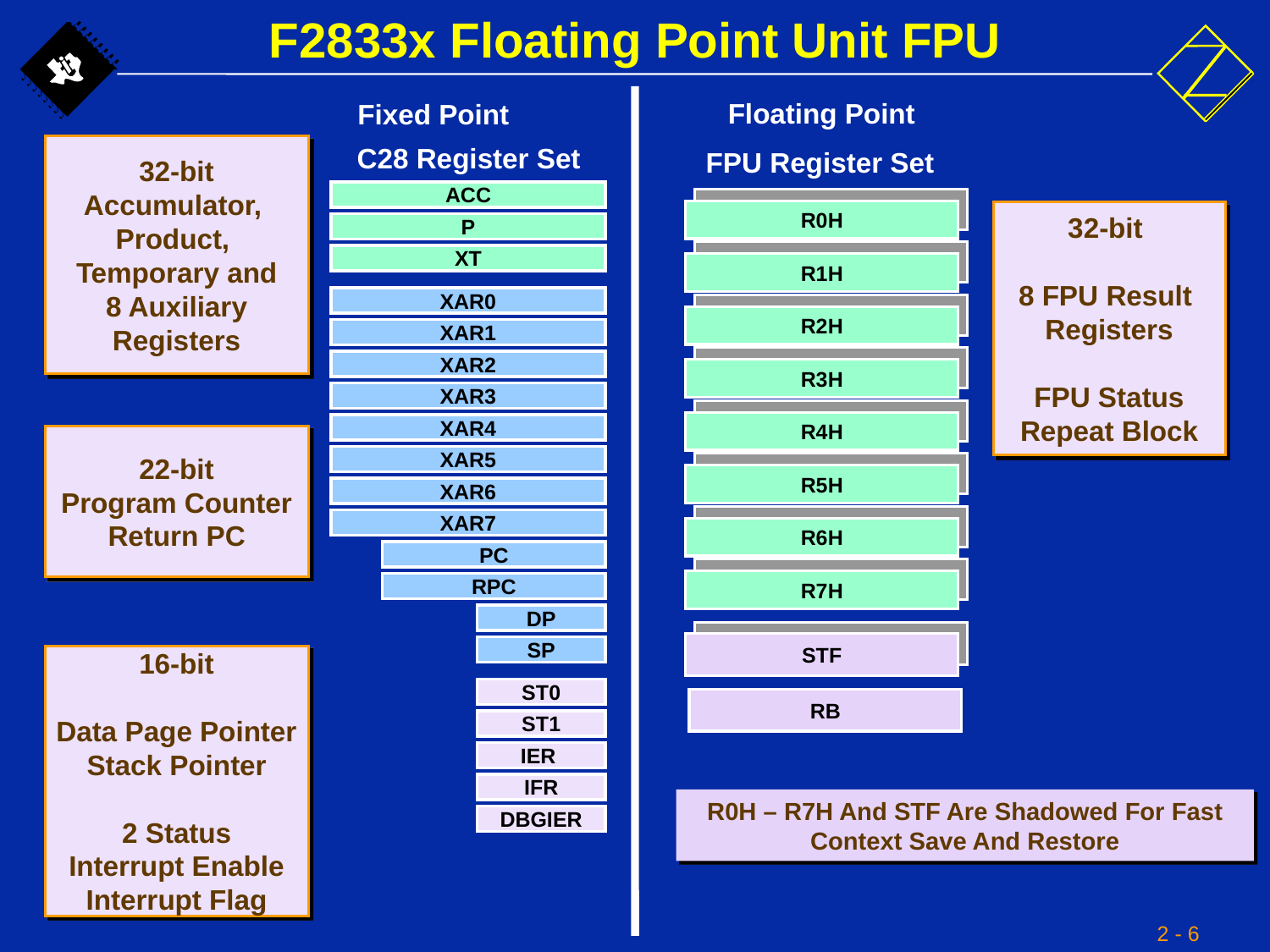

# F2833x Floating Point Unit FPU

Floating Point
Fixed Point
C28 Register Set
32-bit
Accumulator,
Product,
Temporary and
8 Auxiliary
Registers
FPU Register Set
ACC

R0H
32-bit

8 FPU Result
Registers

FPU Status
Repeat Block
P

XT

R1H
XAR0

R2H
XAR1

XAR2

R3H
XAR3

R4H
XAR4
22-bit
Program Counter
Return PC
XAR5

R5H
XAR6

XAR7

R6H
PC

R7H
RPC
DP

STF
SP
16-bit

Data Page Pointer
Stack Pointer

2 Status
Interrupt Enable
Interrupt Flag
ST0
RB
ST1
IER
IFR
R0H – R7H And STF Are Shadowed For Fast Context Save And Restore
DBGIER